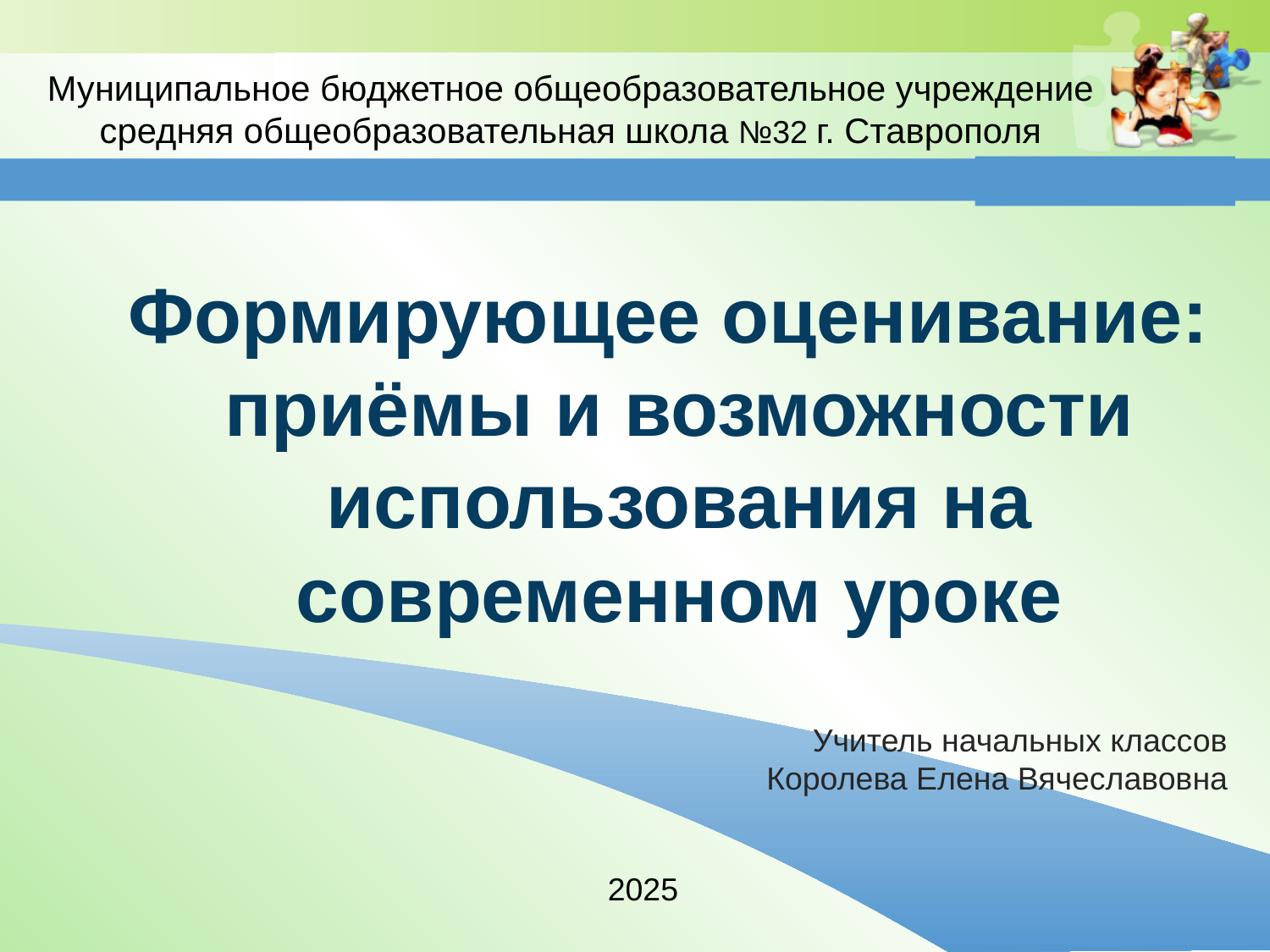

Муниципальное бюджетное общеобразовательное учреждение средняя общеобразовательная школа №32 г. Ставрополя

www.themegallery.com
# Формирующее оценивание: приёмы и возможности использования на современном уроке

Учитель начальных классов
Королева Елена Вячеславовна
2025